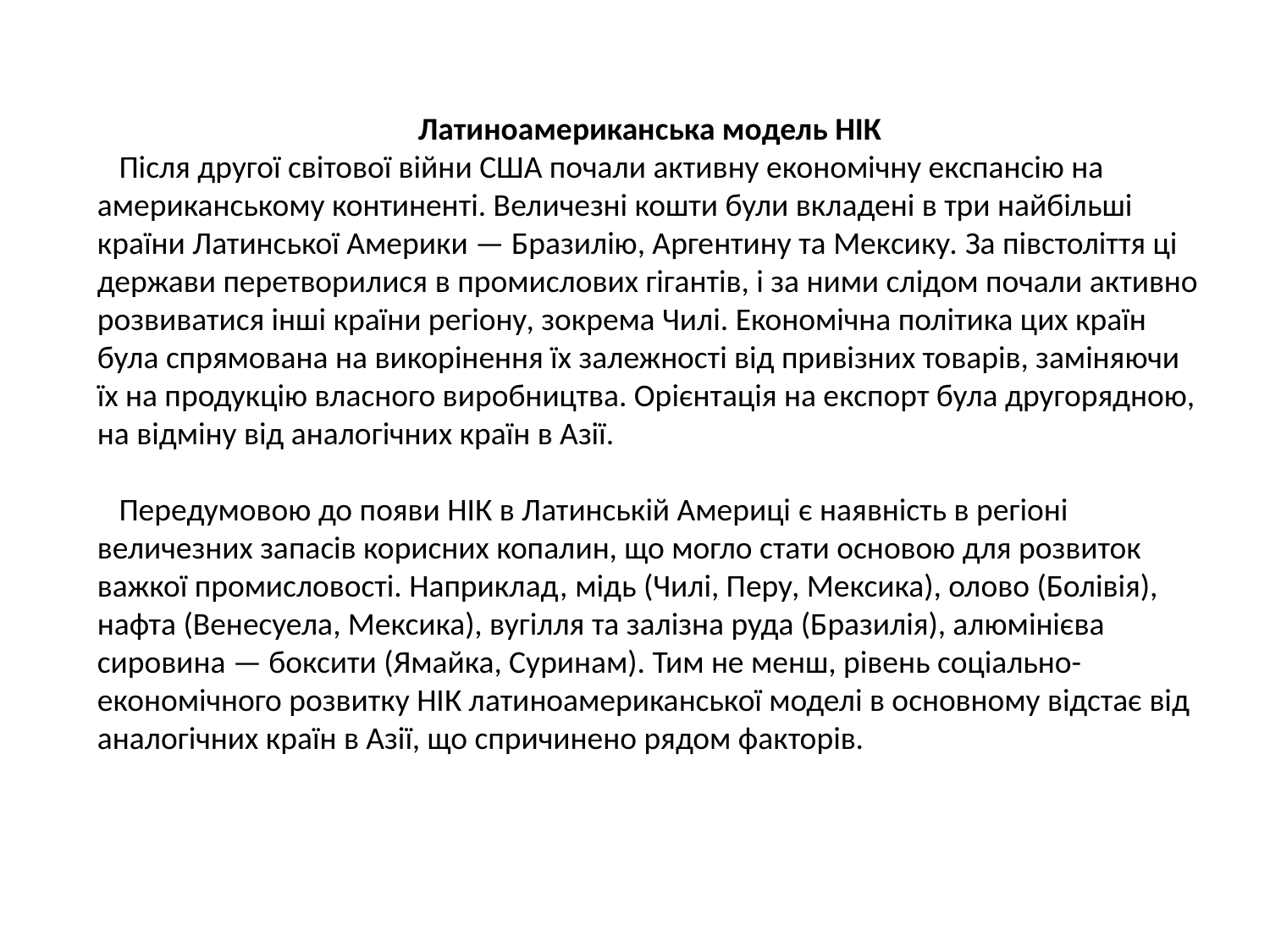

Латиноамериканська модель НІК
   Після другої світової війни США почали активну економічну експансію на американському континенті. Величезні кошти були вкладені в три найбільші країни Латинської Америки — Бразилію, Аргентину та Мексику. За півстоліття ці держави перетворилися в промислових гігантів, і за ними слідом почали активно розвиватися інші країни регіону, зокрема Чилі. Економічна політика цих країн була спрямована на викорінення їх залежності від привізних товарів, заміняючи їх на продукцію власного виробництва. Орієнтація на експорт була другорядною, на відміну від аналогічних країн в Азії.

   Передумовою до появи НІК в Латинській Америці є наявність в регіоні величезних запасів корисних копалин, що могло стати основою для розвиток важкої промисловості. Наприклад, мідь (Чилі, Перу, Мексика), олово (Болівія), нафта (Венесуела, Мексика), вугілля та залізна руда (Бразилія), алюмінієва сировина — боксити (Ямайка, Суринам). Тим не менш, рівень соціально-економічного розвитку НІК латиноамериканської моделі в основному відстає від аналогічних країн в Азії, що спричинено рядом факторів.